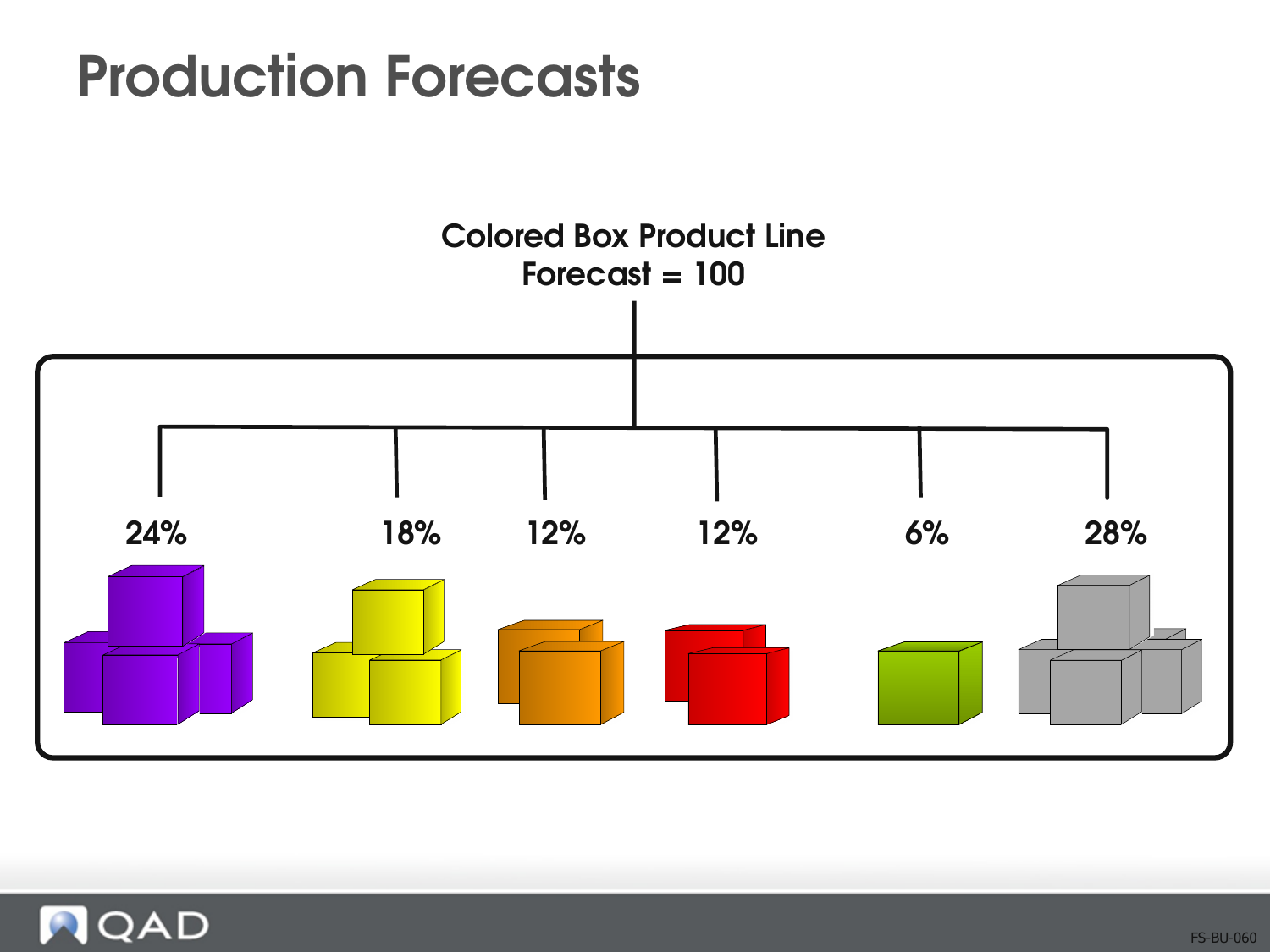

# Production Forecasts
Colored Box Product Line
Forecast = 100

24%		18%	  12%	       12%		  6%	        28%

FS-BU-060